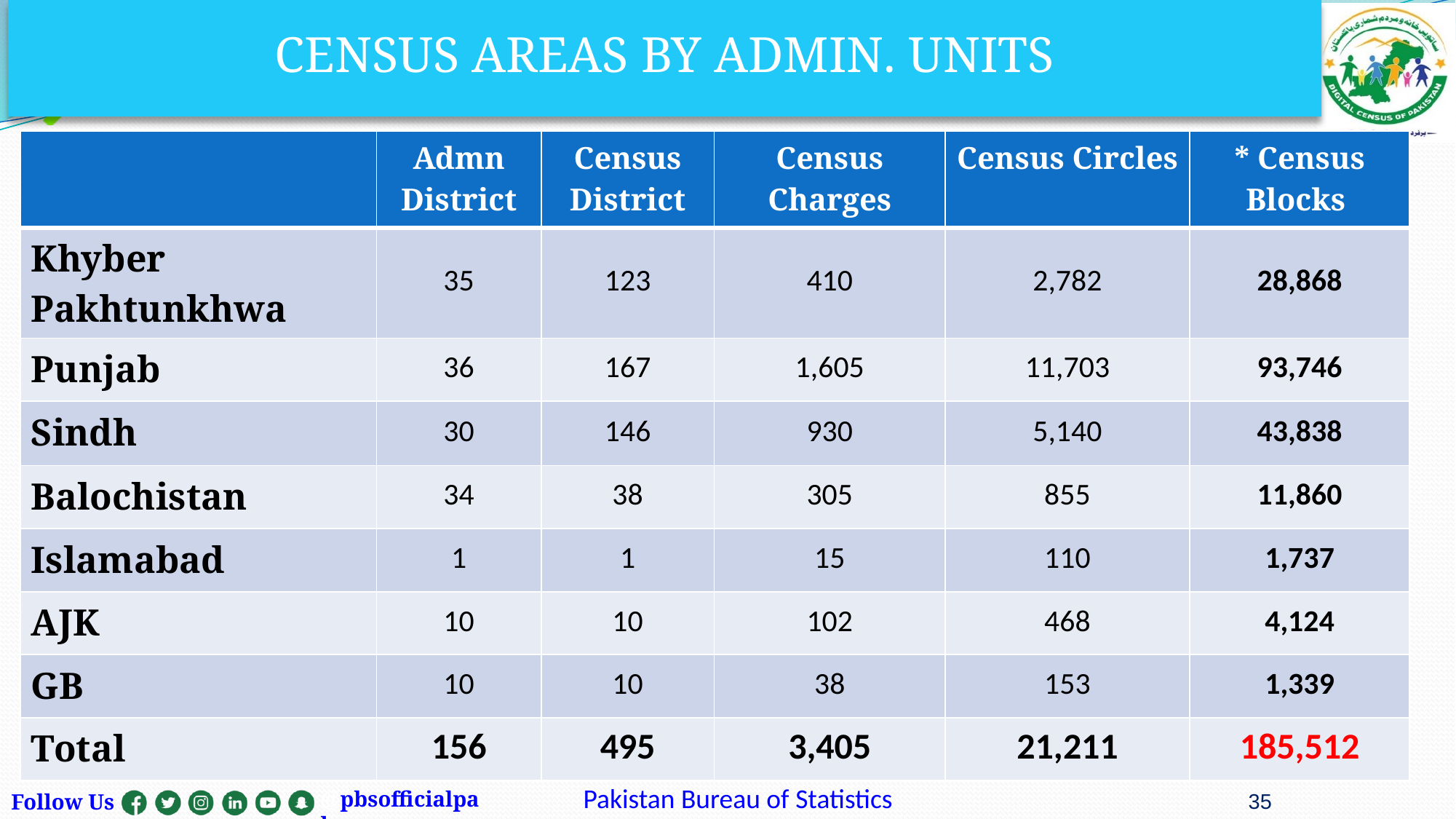

CENSUS AREAS BY ADMIN. UNITS
|  | Admn District | Census District | Census Charges | Census Circles | \* Census Blocks |
| --- | --- | --- | --- | --- | --- |
| Khyber Pakhtunkhwa | 35 | 123 | 410 | 2,782 | 28,868 |
| Punjab | 36 | 167 | 1,605 | 11,703 | 93,746 |
| Sindh | 30 | 146 | 930 | 5,140 | 43,838 |
| Balochistan | 34 | 38 | 305 | 855 | 11,860 |
| Islamabad | 1 | 1 | 15 | 110 | 1,737 |
| AJK | 10 | 10 | 102 | 468 | 4,124 |
| GB | 10 | 10 | 38 | 153 | 1,339 |
| Total | 156 | 495 | 3,405 | 21,211 | 185,512 |
35